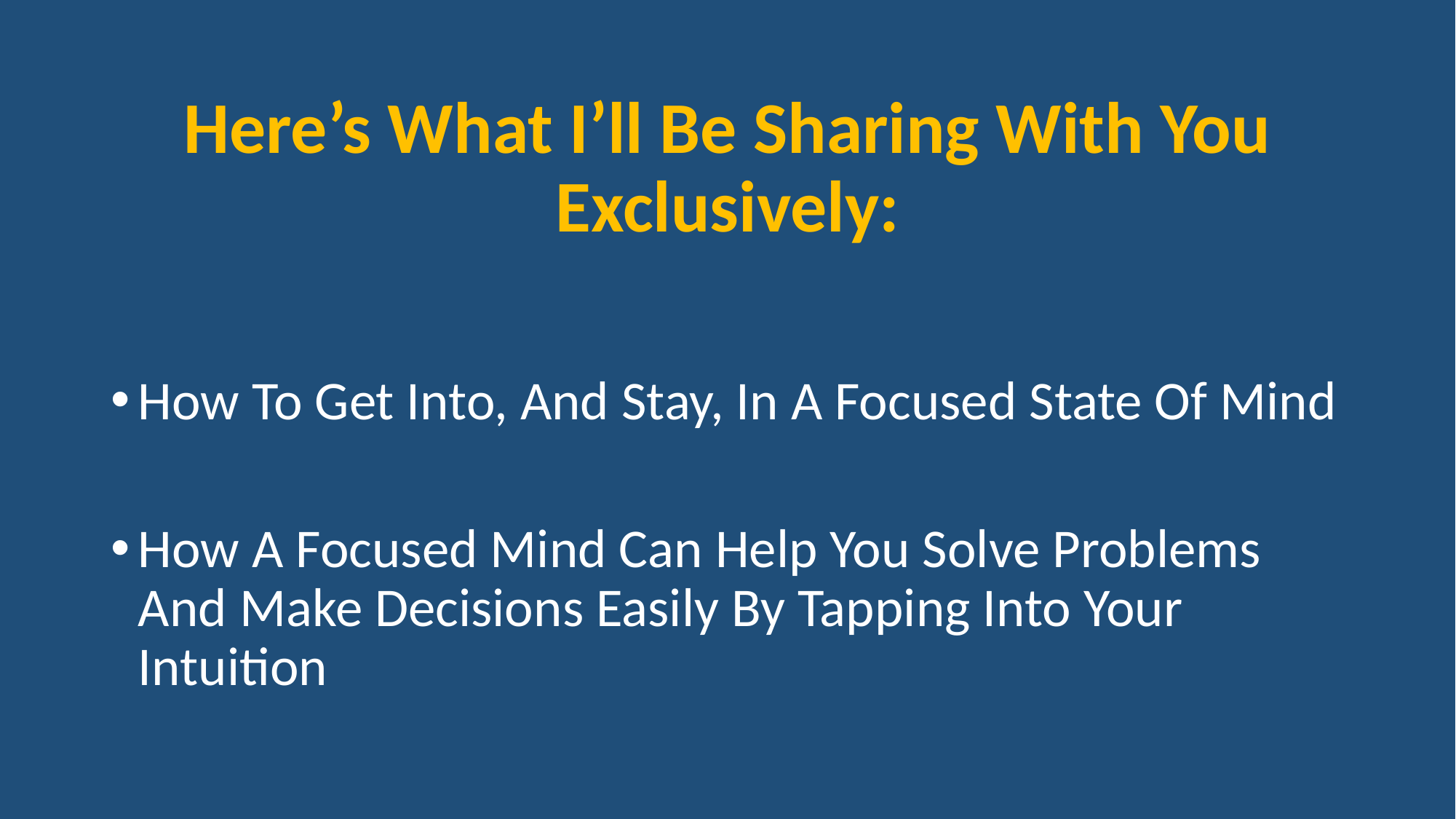

# Here’s What I’ll Be Sharing With You Exclusively:
How To Get Into, And Stay, In A Focused State Of Mind

How A Focused Mind Can Help You Solve Problems And Make Decisions Easily By Tapping Into Your Intuition